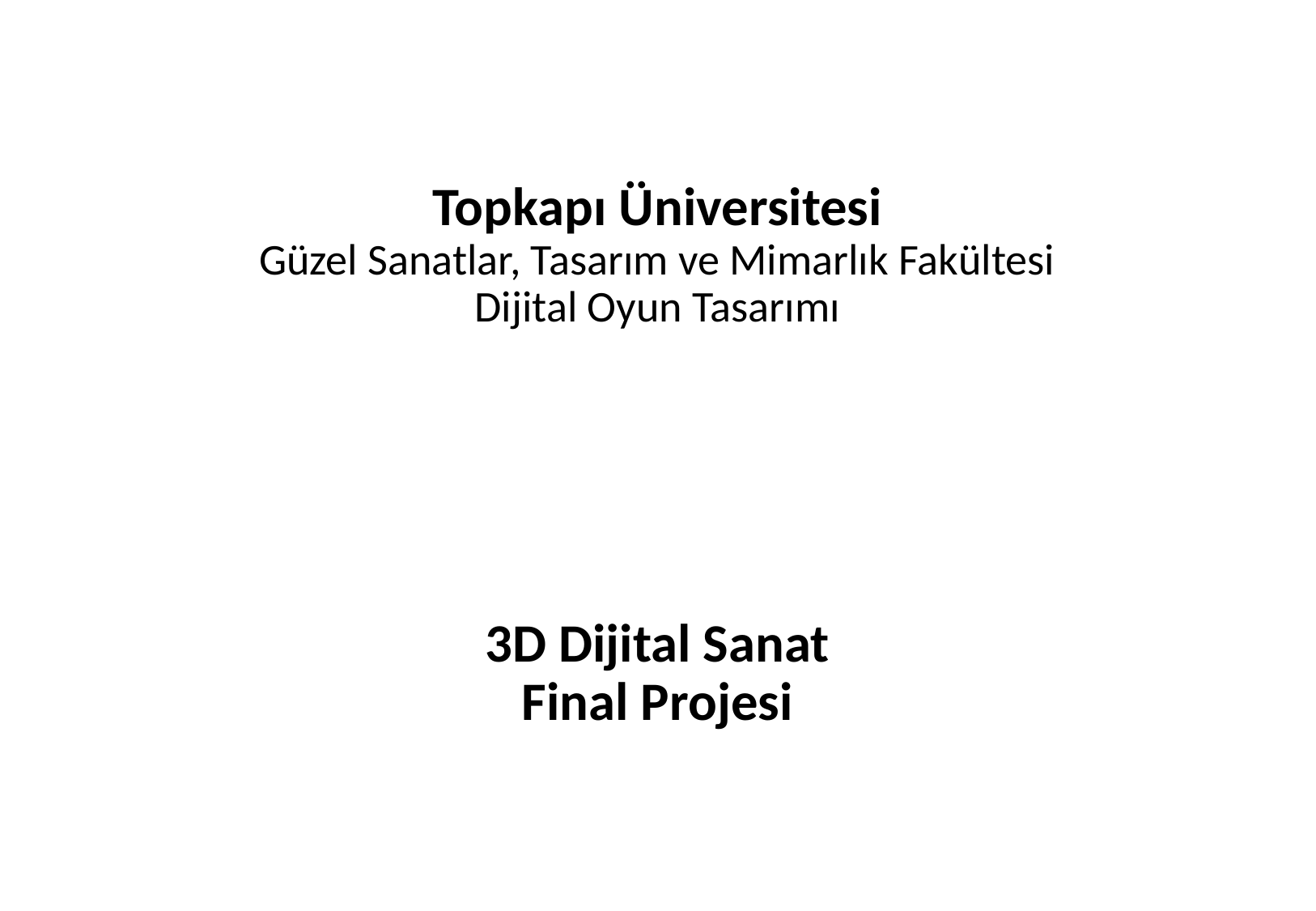

# Topkapı Üniversitesi Güzel Sanatlar, Tasarım ve Mimarlık Fakültesi Dijital Oyun Tasarımı 3D Dijital Sanat Final Projesi